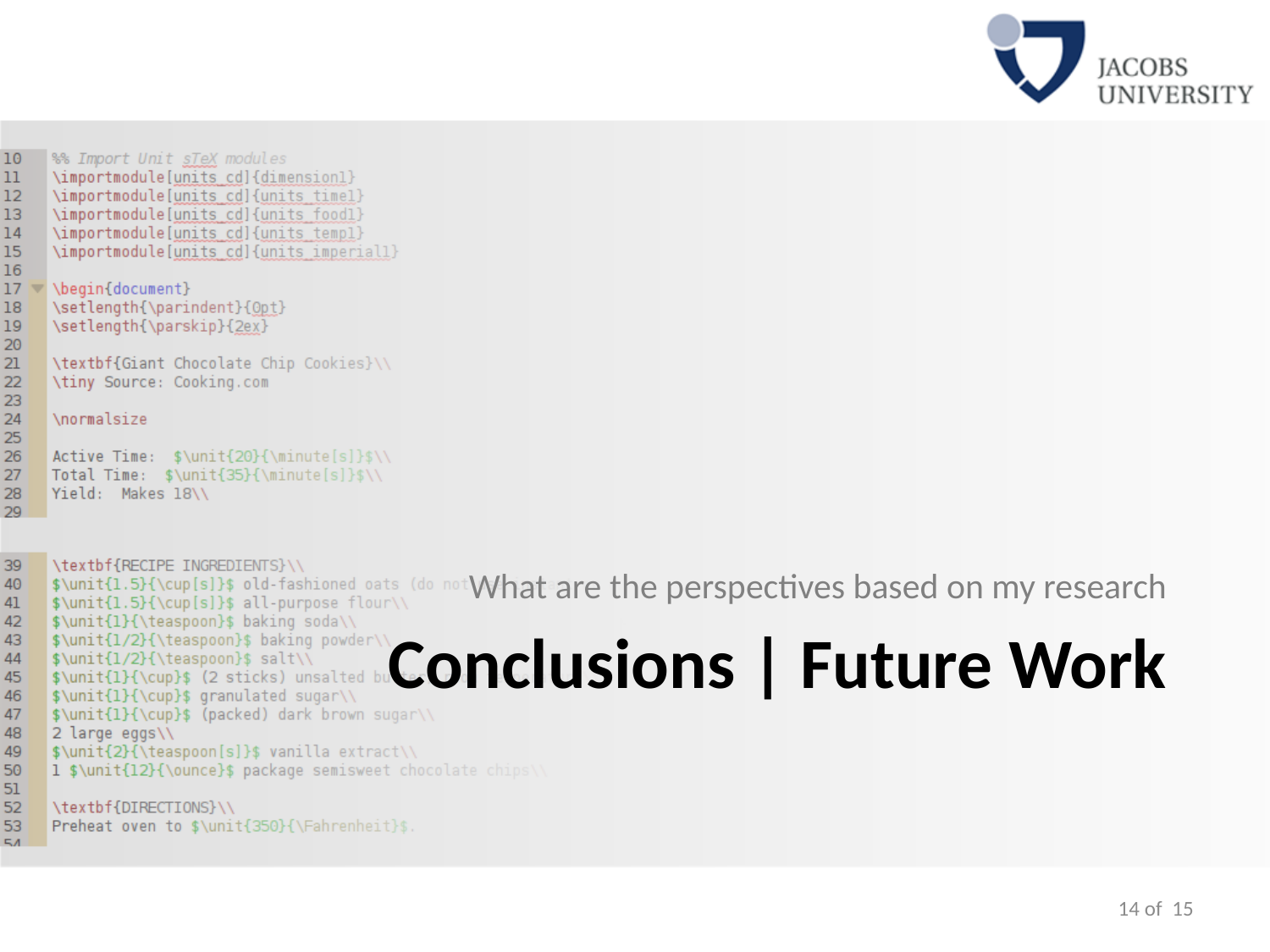

What are the perspectives based on my research
# Conclusions | Future Work
14 of  15